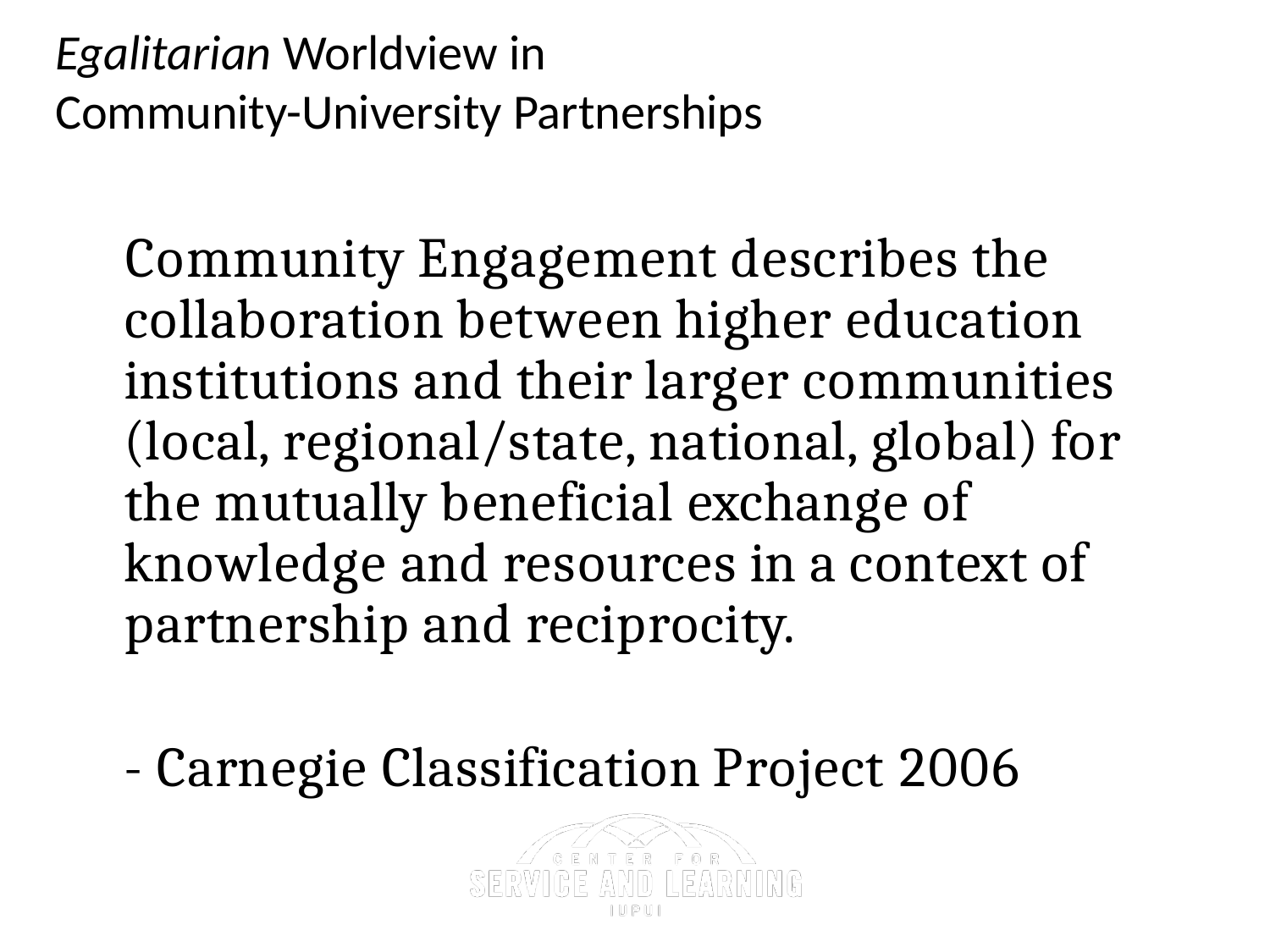

Community Engagement describes the collaboration between higher education institutions and their larger communities (local, regional/state, national, global) for the mutually beneficial exchange of knowledge and resources in a context of partnership and reciprocity.

	- Carnegie Classification Project 2006

Egalitarian Worldview in
Community-University Partnerships